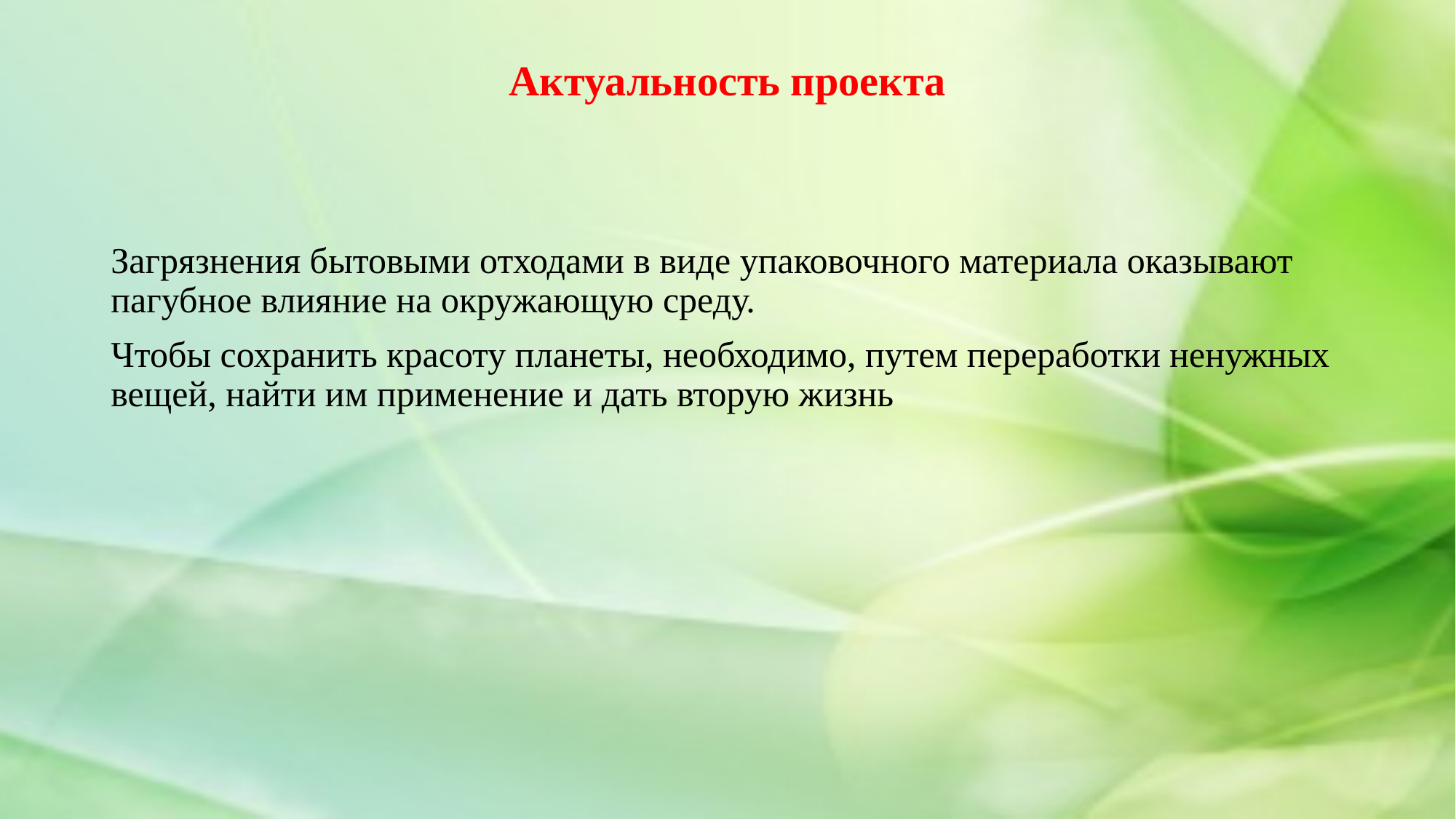

Актуальность проекта

Загрязнения бытовыми отходами в виде упаковочного материала оказывают пагубное влияние на окружающую среду.
Чтобы сохранить красоту планеты, необходимо, путем переработки ненужных вещей, найти им применение и дать вторую жизнь